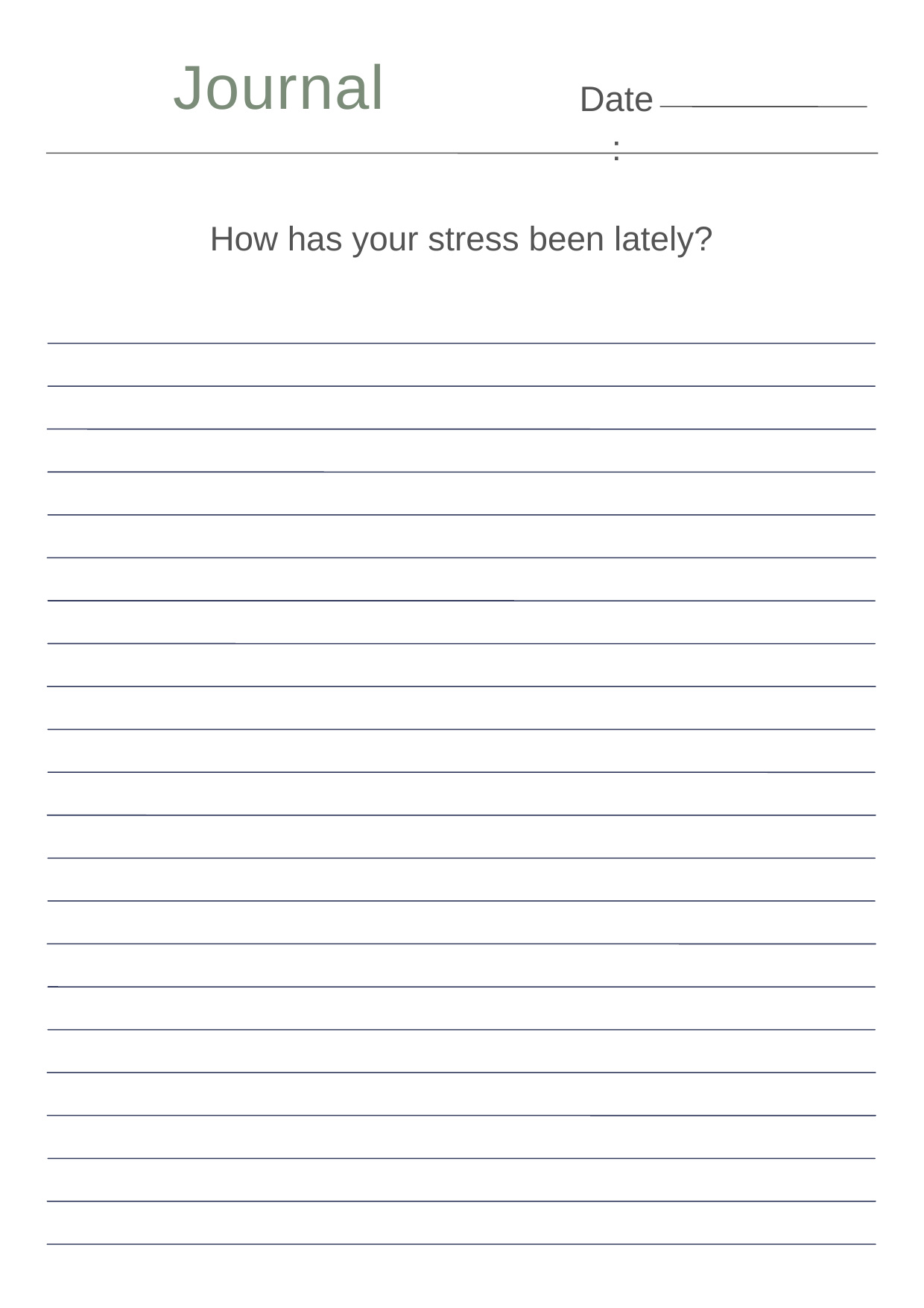

Journal
Date:

How has your stress been lately?